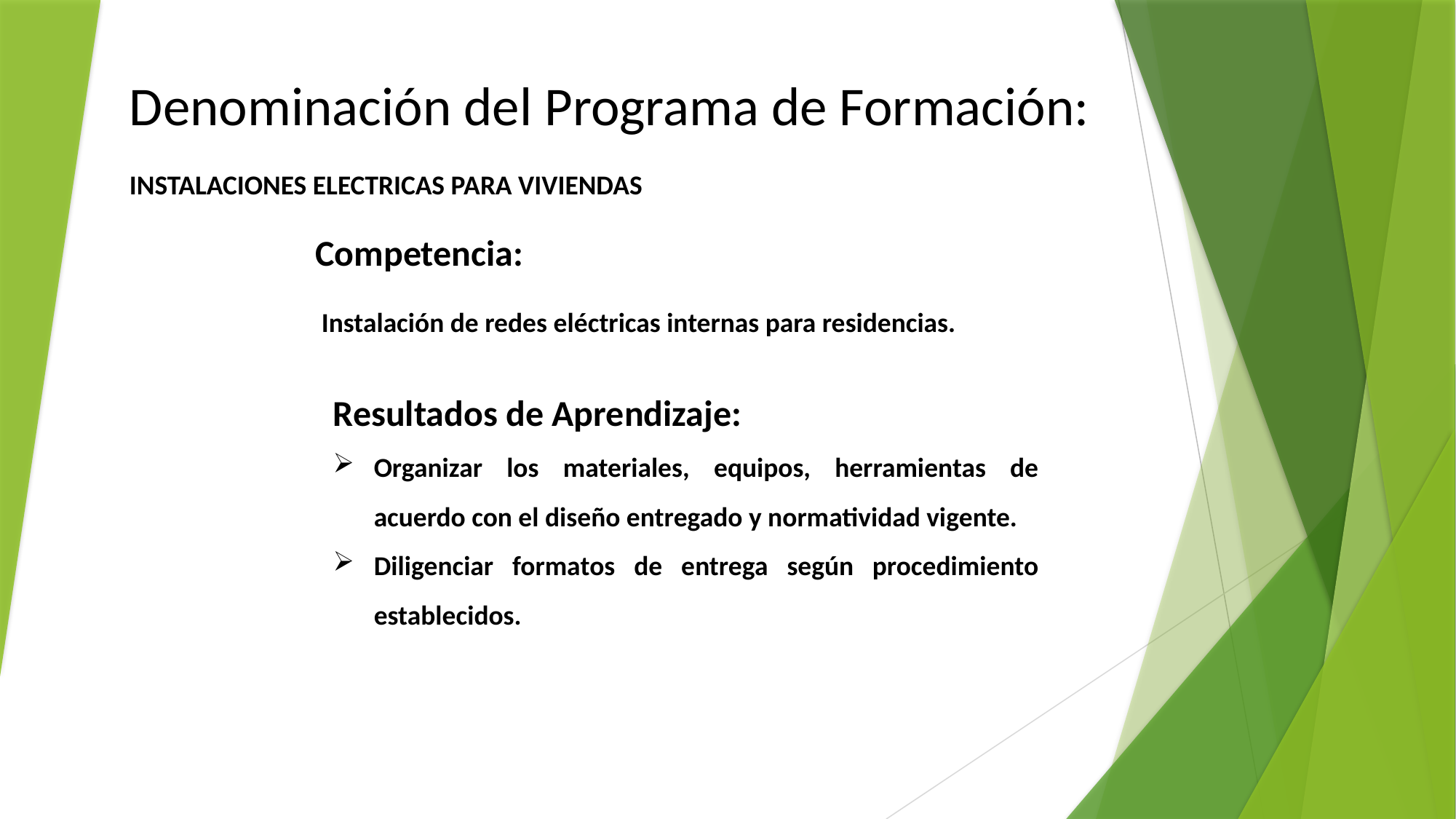

Denominación del Programa de Formación:
INSTALACIONES ELECTRICAS PARA VIVIENDAS
Competencia:
 Instalación de redes eléctricas internas para residencias.
Resultados de Aprendizaje:
Organizar los materiales, equipos, herramientas de acuerdo con el diseño entregado y normatividad vigente.
Diligenciar formatos de entrega según procedimiento establecidos.